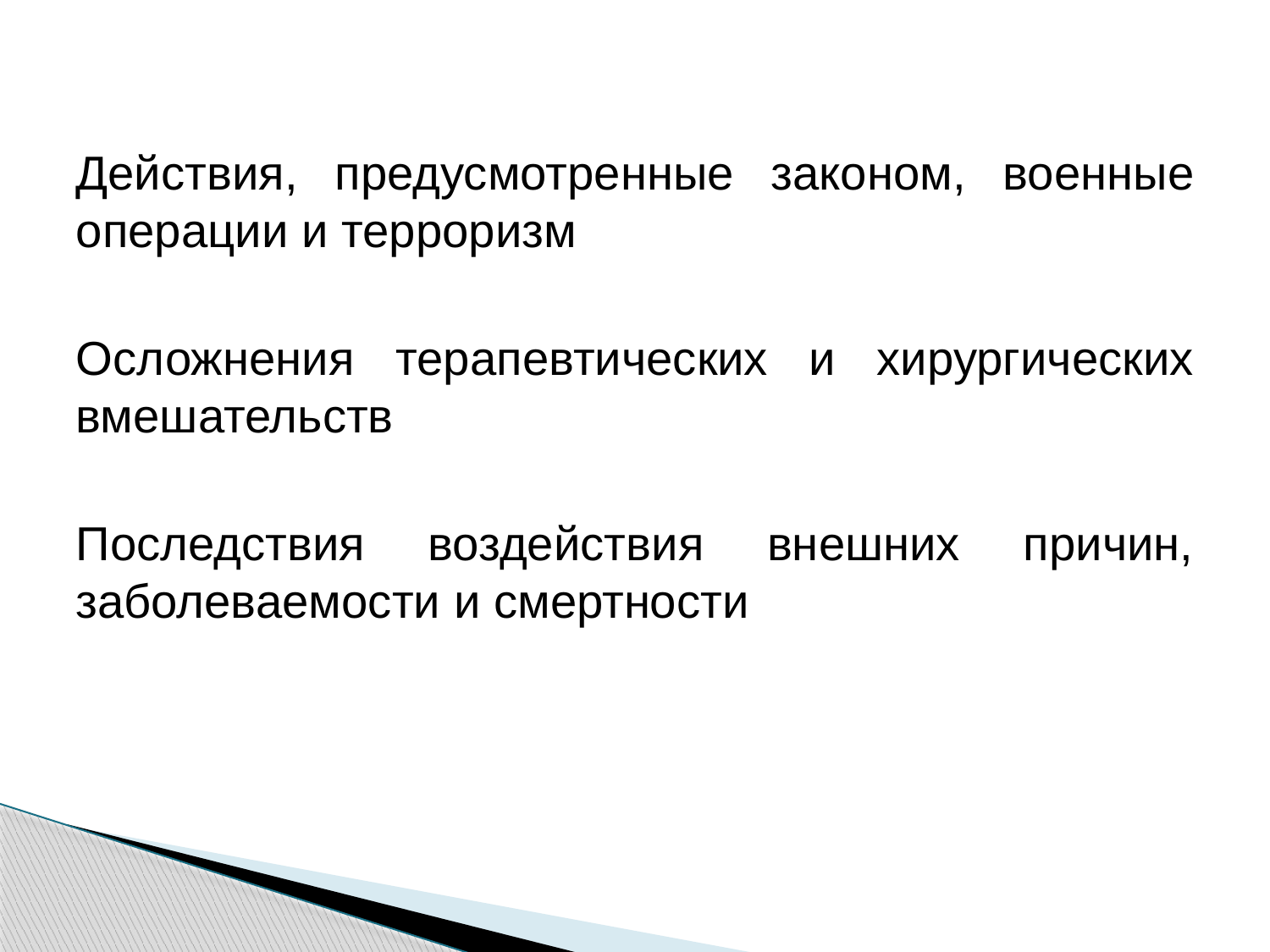

Действия, предусмотренные законом, военные операции и терроризм

Осложнения терапевтических и хирургических вмешательств

Последствия воздействия внешних причин, заболеваемости и смертности